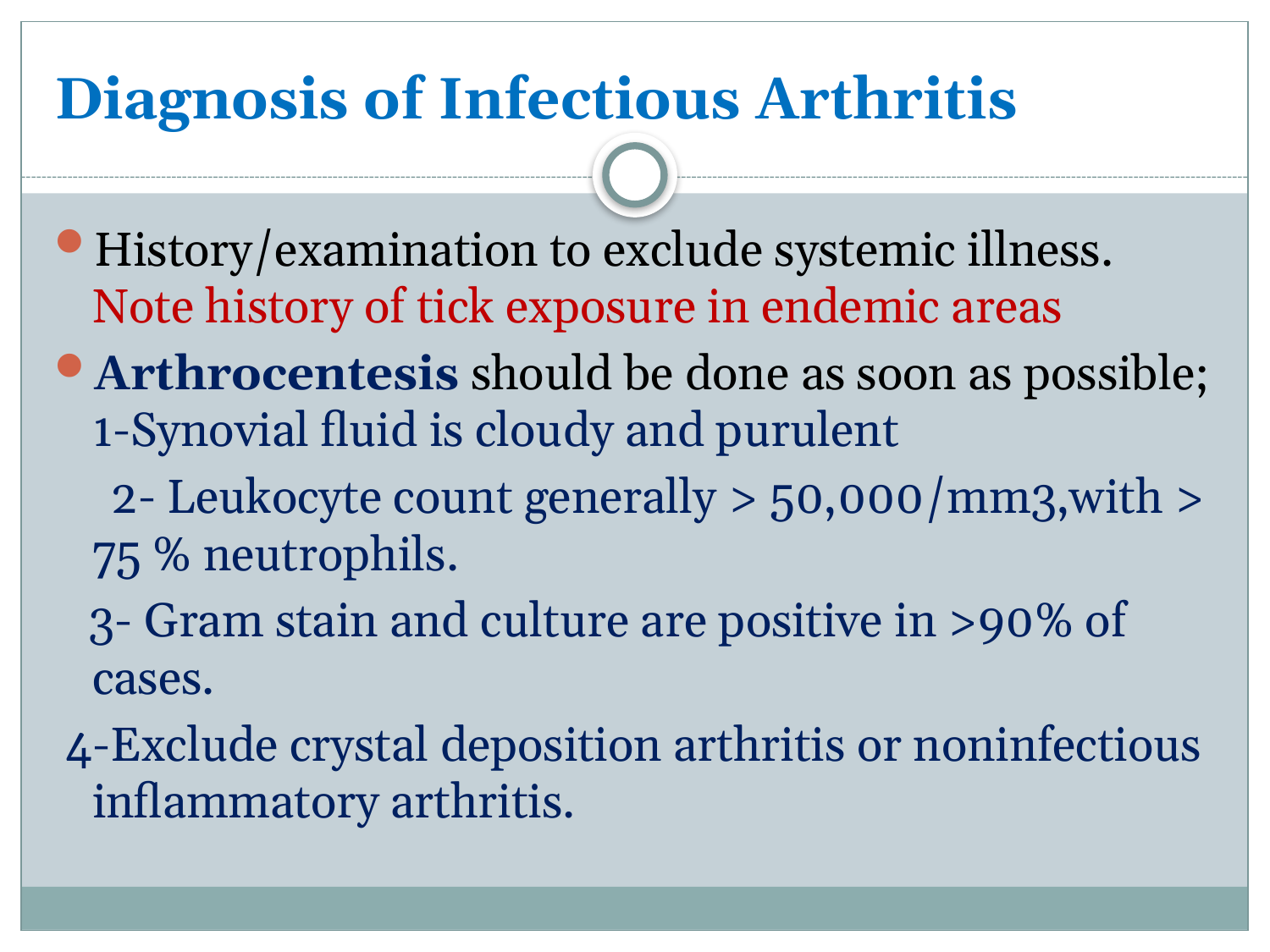

# Diagnosis of Infectious Arthritis
History/examination to exclude systemic illness. Note history of tick exposure in endemic areas
Arthrocentesis should be done as soon as possible; 1-Synovial fluid is cloudy and purulent
     2- Leukocyte count generally > 50,000/mm3,with > 75 % neutrophils.
   3- Gram stain and culture are positive in >90% of cases.
 4-Exclude crystal deposition arthritis or noninfectious inflammatory arthritis.